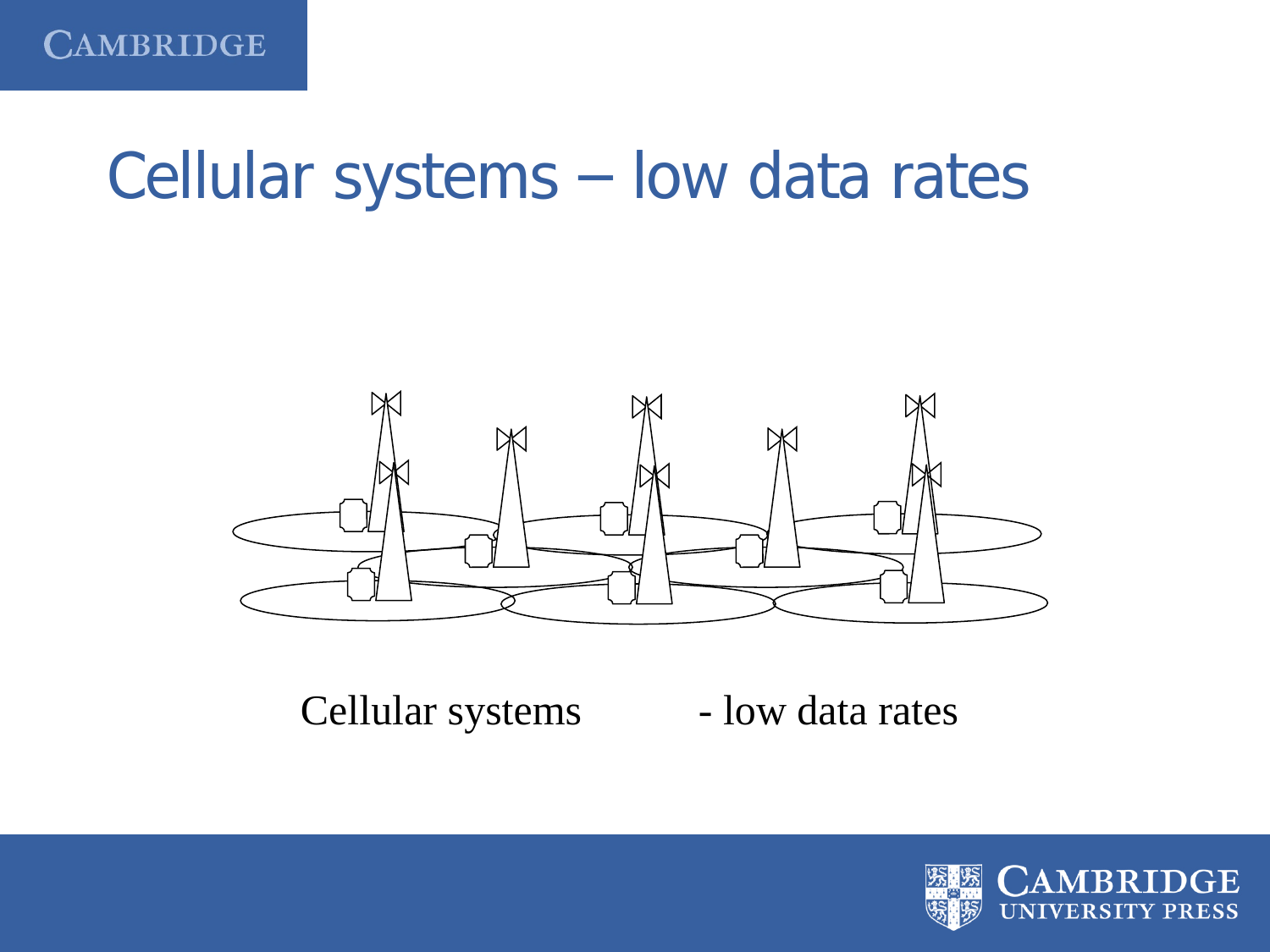

# Cellular systems – low data rates

Cellular systems           - low data rates